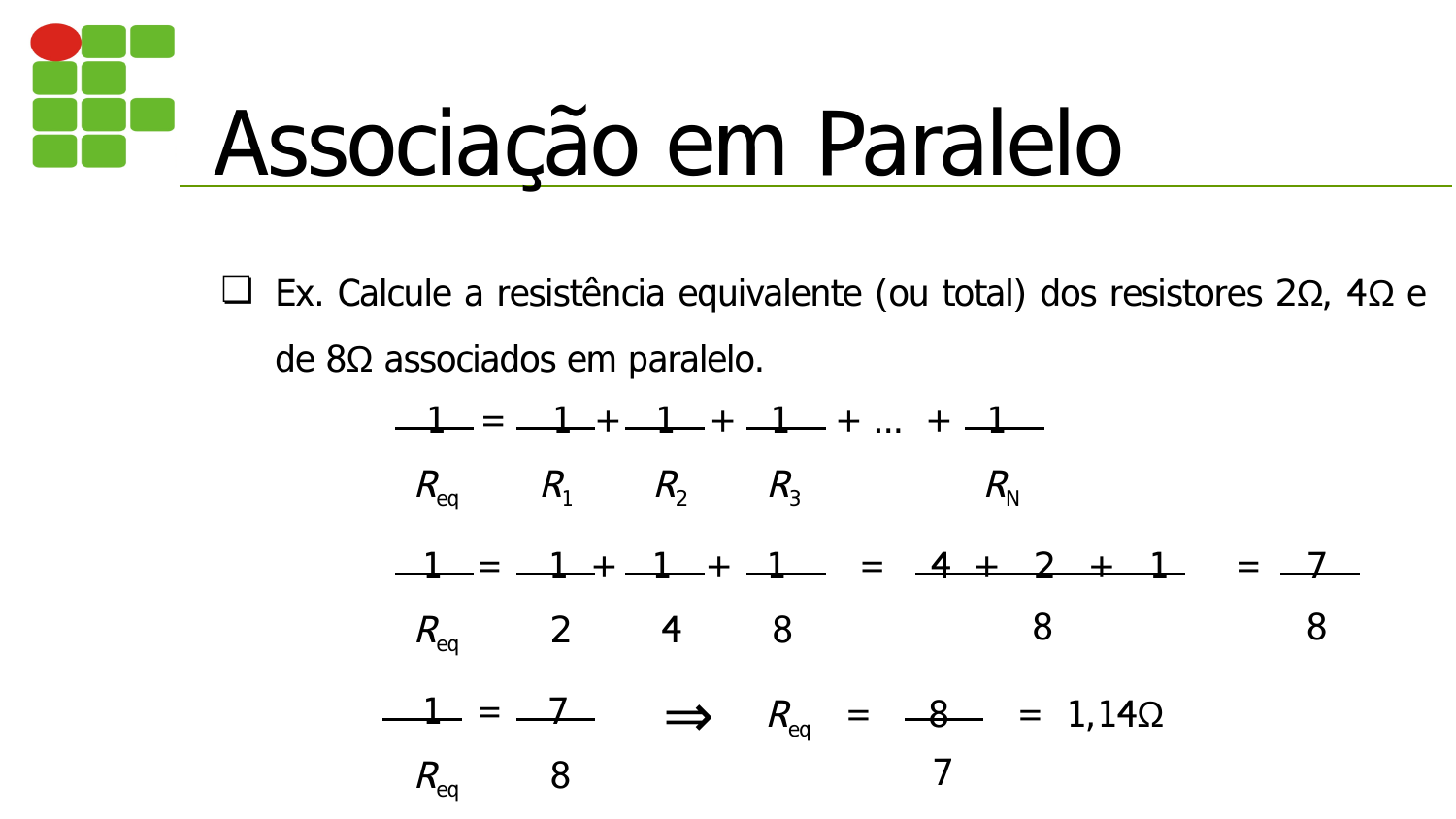

# Associação em Paralelo
Ex. Calcule a resistência equivalente (ou total) dos resistores 2Ω, 4Ω e de 8Ω associados em paralelo.
1   =    1  +   1   +   1    + …  +   1
Req       R1       R2       R3                RN
1   =    1  +   1   +   1
=    4  +   2   +   1
=    7
Req        2        4        8
8
       8
1   =    7
Req   =     8      =  1,14Ω
⇒
Req        8
7